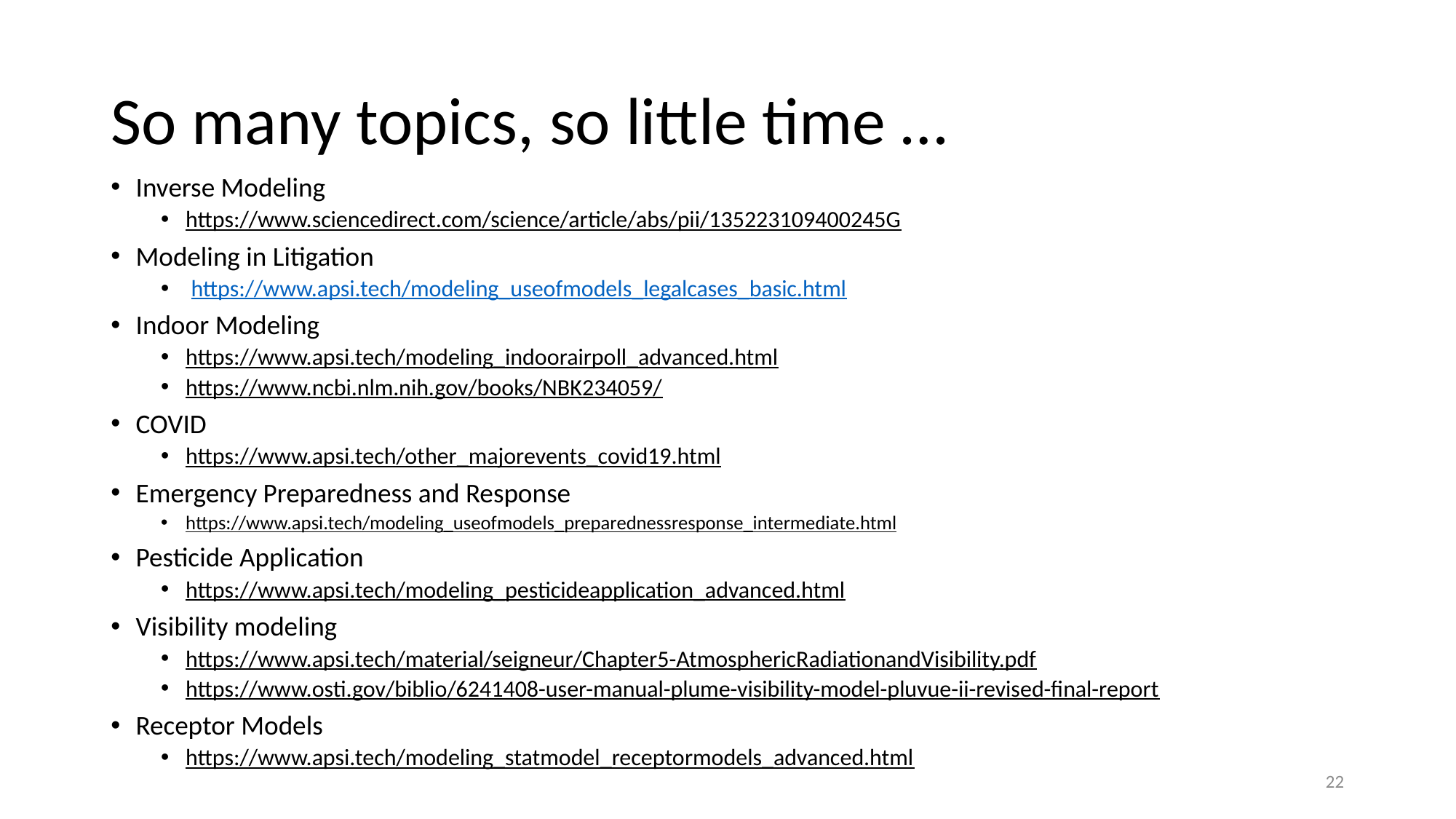

# So many topics, so little time …
Inverse Modeling
https://www.sciencedirect.com/science/article/abs/pii/135223109400245G
Modeling in Litigation
 https://www.apsi.tech/modeling_useofmodels_legalcases_basic.html
Indoor Modeling
https://www.apsi.tech/modeling_indoorairpoll_advanced.html
https://www.ncbi.nlm.nih.gov/books/NBK234059/
COVID
https://www.apsi.tech/other_majorevents_covid19.html
Emergency Preparedness and Response
https://www.apsi.tech/modeling_useofmodels_preparednessresponse_intermediate.html
Pesticide Application
https://www.apsi.tech/modeling_pesticideapplication_advanced.html
Visibility modeling
https://www.apsi.tech/material/seigneur/Chapter5-AtmosphericRadiationandVisibility.pdf
https://www.osti.gov/biblio/6241408-user-manual-plume-visibility-model-pluvue-ii-revised-final-report
Receptor Models
https://www.apsi.tech/modeling_statmodel_receptormodels_advanced.html
22